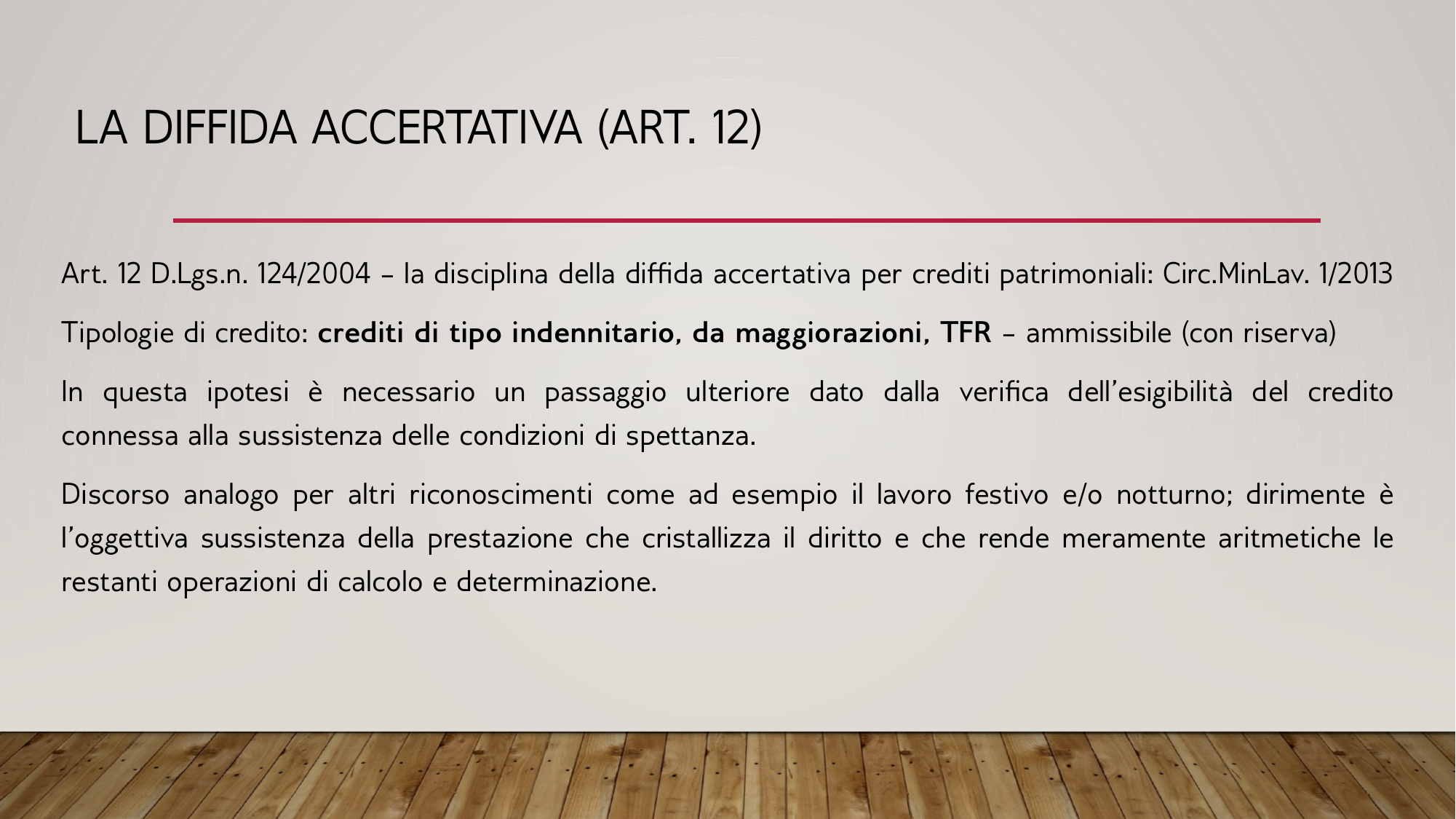

# La diffida accertativa (art. 12)
Art. 12 D.Lgs.n. 124/2004 – la disciplina della diffida accertativa per crediti patrimoniali: Circ.MinLav. 1/2013
Tipologie di credito: crediti di tipo indennitario, da maggiorazioni, TFR – ammissibile (con riserva)
In questa ipotesi è necessario un passaggio ulteriore dato dalla verifica dell’esigibilità del credito connessa alla sussistenza delle condizioni di spettanza.
Discorso analogo per altri riconoscimenti come ad esempio il lavoro festivo e/o notturno; dirimente è l’oggettiva sussistenza della prestazione che cristallizza il diritto e che rende meramente aritmetiche le restanti operazioni di calcolo e determinazione.